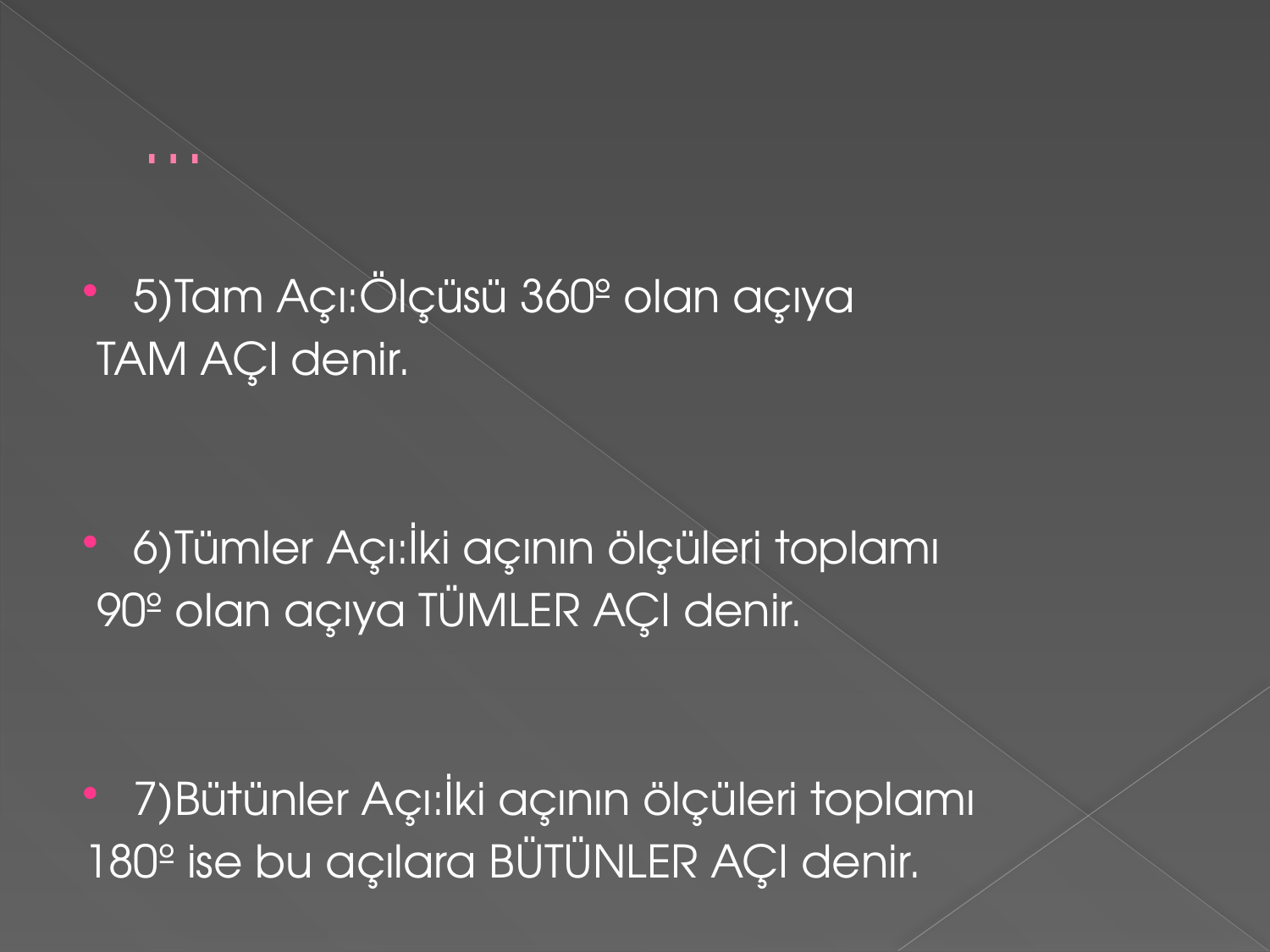

# …
5)Tam Açı:Ölçüsü 360º olan açıya
 TAM AÇI denir.

6)Tümler Açı:İki açının ölçüleri toplamı
 90º olan açıya TÜMLER AÇI denir.

7)Bütünler Açı:İki açının ölçüleri toplamı
180º ise bu açılara BÜTÜNLER AÇI denir.